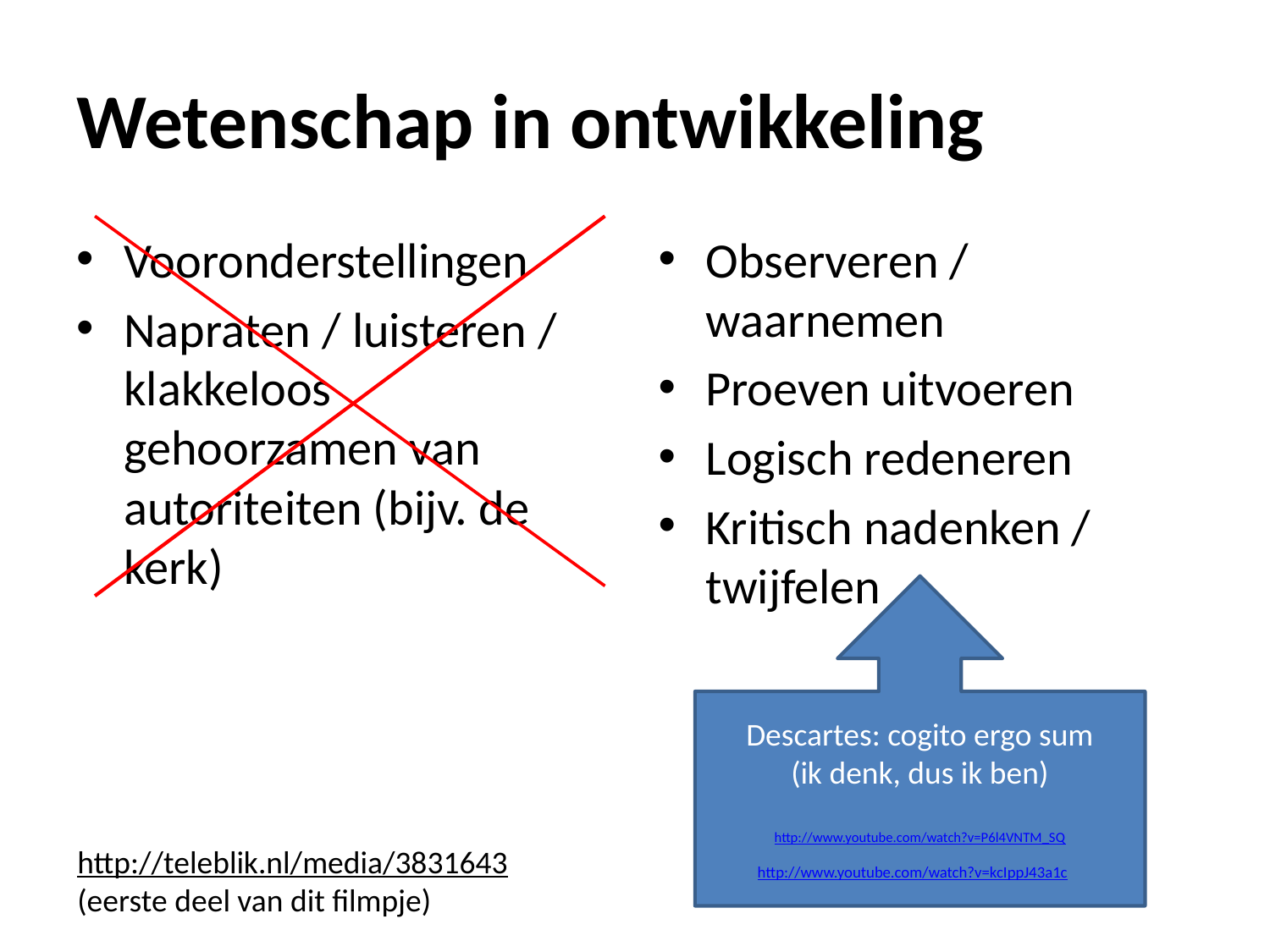

# Wetenschap in ontwikkeling
Vooronderstellingen
Napraten / luisteren / klakkeloos gehoorzamen van autoriteiten (bijv. de kerk)

Observeren / waarnemen
Proeven uitvoeren
Logisch redeneren
Kritisch nadenken / twijfelen

Descartes: cogito ergo sum
(ik denk, dus ik ben)

http://www.youtube.com/watch?v=P6l4VNTM_SQ

http://teleblik.nl/media/3831643 (eerste deel van dit filmpje)
http://www.youtube.com/watch?v=kcIppJ43a1c